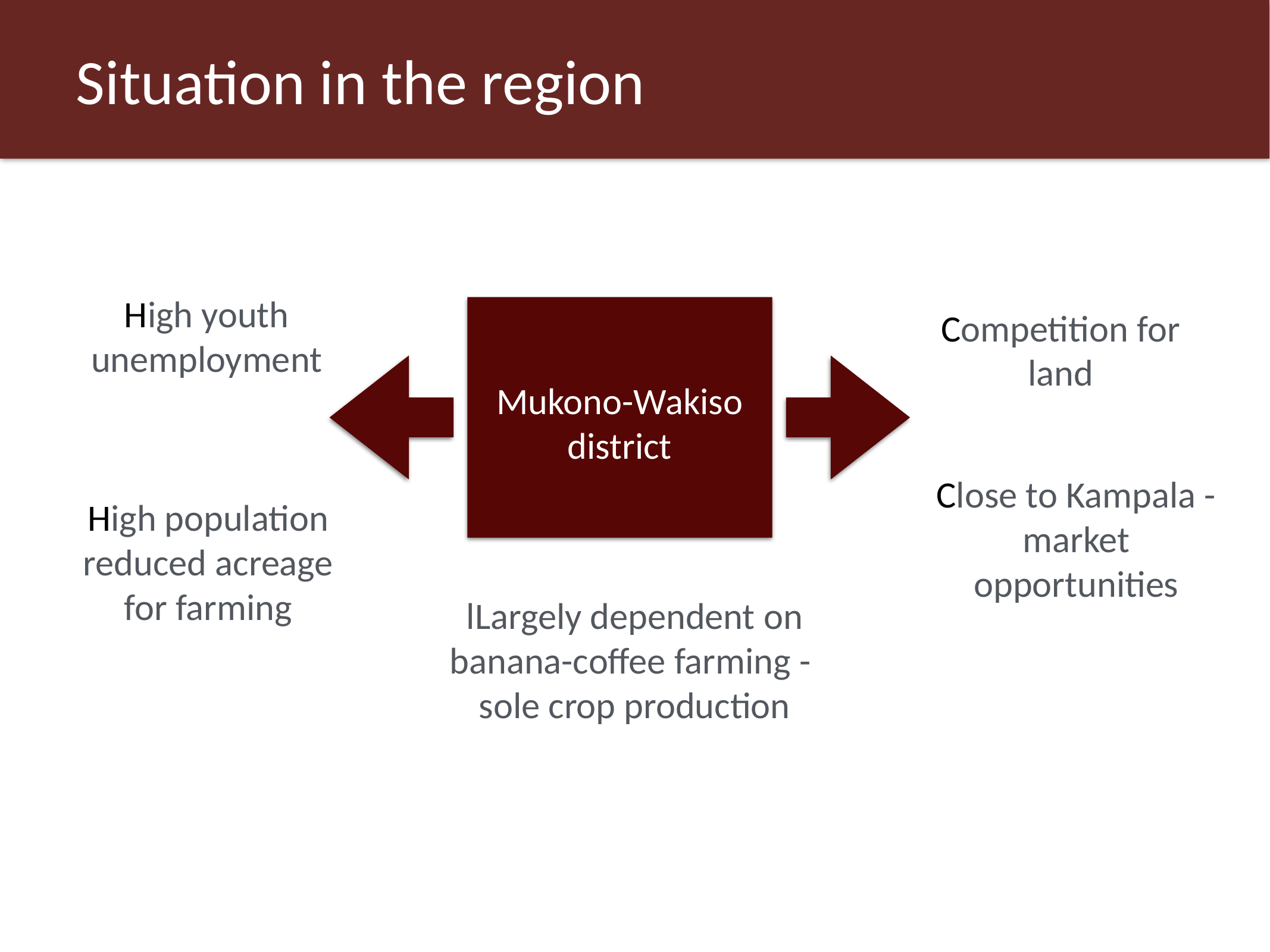

# Situation in the region
High youth unemployment

Competition for land

Mukono-Wakiso district
Close to Kampala - market opportunities
High population reduced acreage for farming
lLargely dependent on banana-coffee farming -
sole crop production